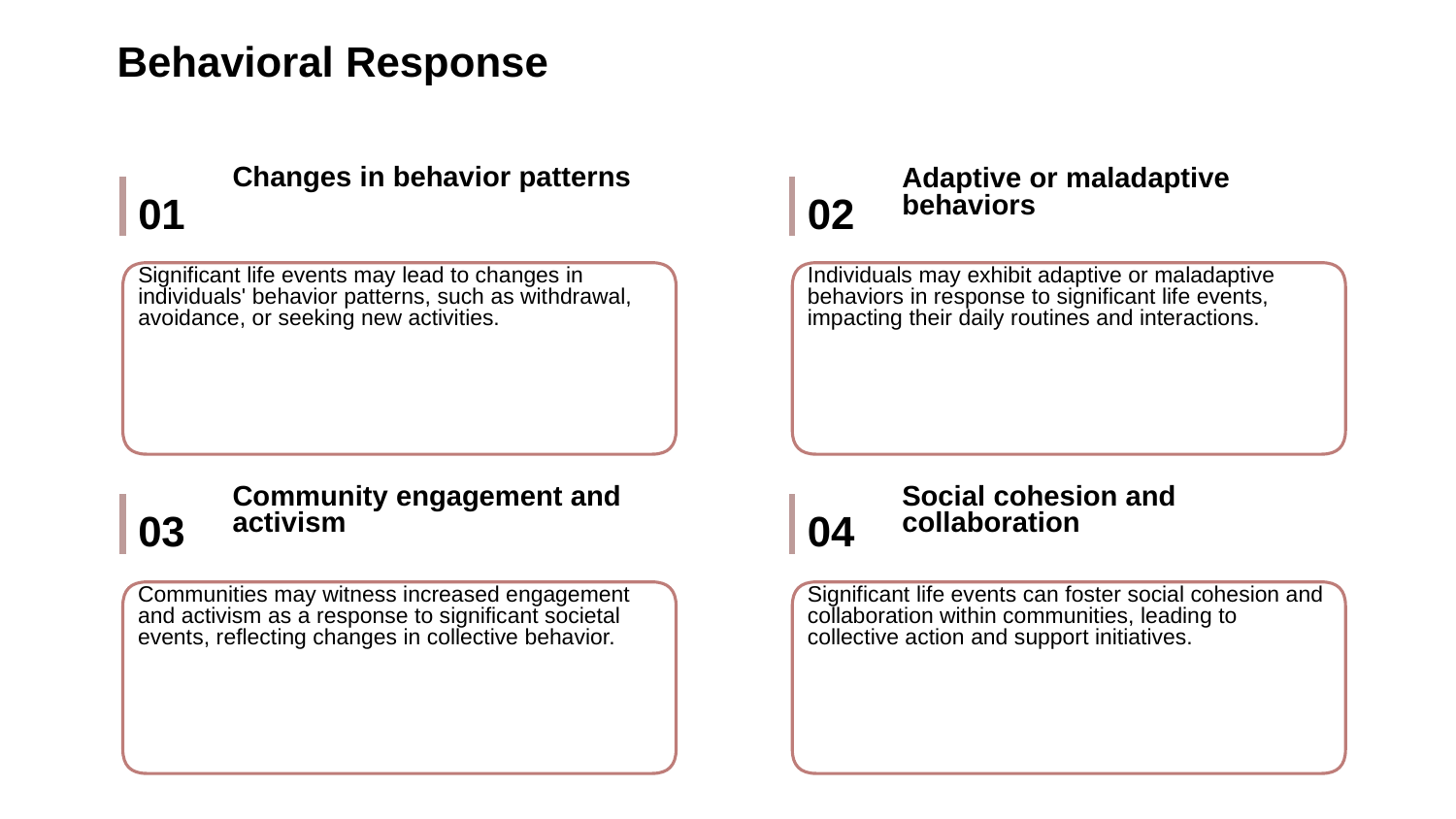

Behavioral Response
Changes in behavior patterns
Adaptive or maladaptive behaviors
01
02

Significant life events may lead to changes in individuals' behavior patterns, such as withdrawal, avoidance, or seeking new activities.
Individuals may exhibit adaptive or maladaptive behaviors in response to significant life events, impacting their daily routines and interactions.

Community engagement and activism
Social cohesion and collaboration
03
04

Significant life events can foster social cohesion and collaboration within communities, leading to collective action and support initiatives.
Communities may witness increased engagement and activism as a response to significant societal events, reflecting changes in collective behavior.